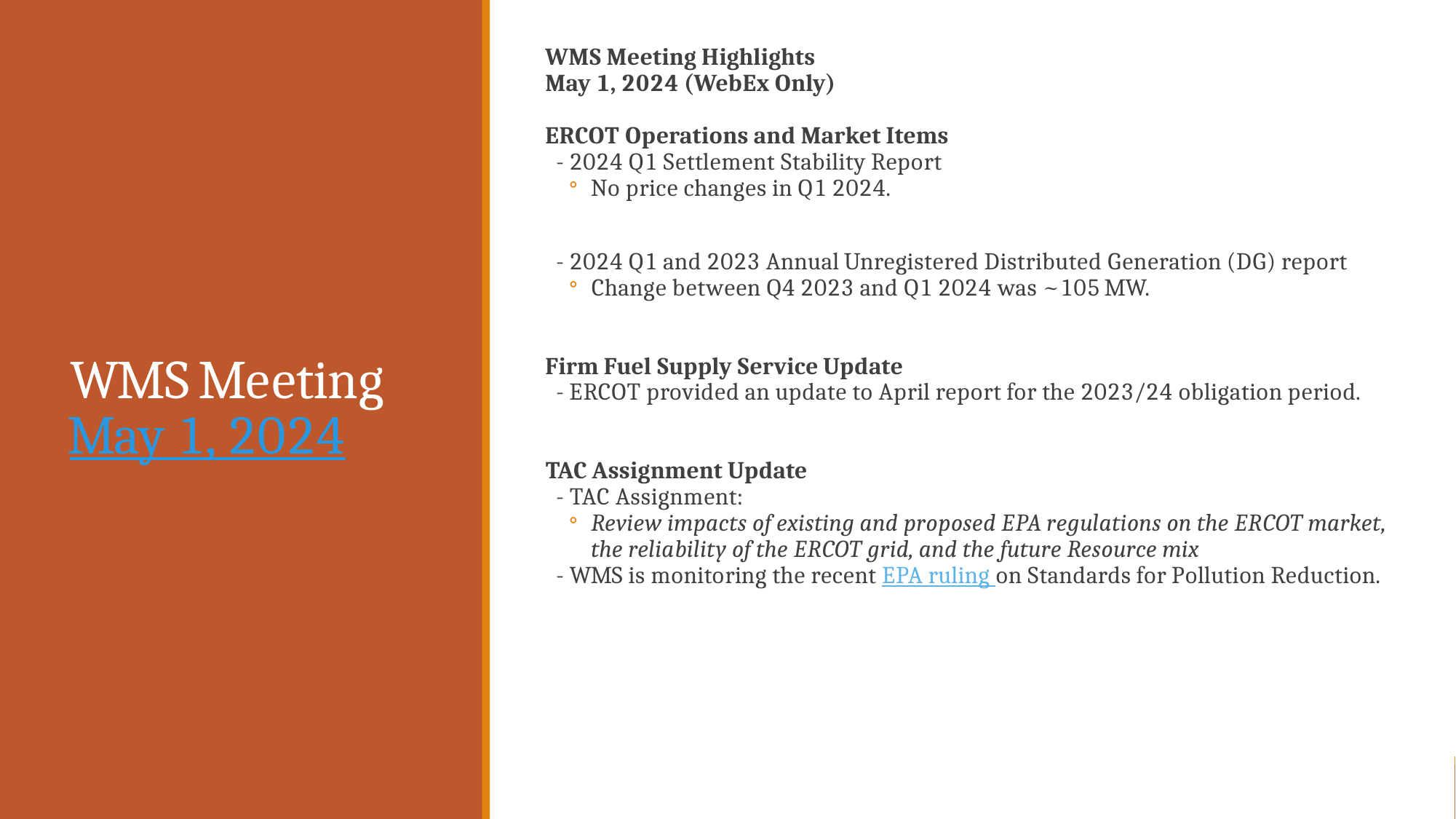

WMS Meeting Highlights
May 1, 2024 (WebEx Only)

ERCOT Operations and Market Items
- 2024 Q1 Settlement Stability Report
No price changes in Q1 2024.

- 2024 Q1 and 2023 Annual Unregistered Distributed Generation (DG) report
Change between Q4 2023 and Q1 2024 was ~105 MW.

Firm Fuel Supply Service Update
- ERCOT provided an update to April report for the 2023/24 obligation period.

TAC Assignment Update
- TAC Assignment:
Review impacts of existing and proposed EPA regulations on the ERCOT market, the reliability of the ERCOT grid, and the future Resource mix
- WMS is monitoring the recent EPA ruling on Standards for Pollution Reduction.

# WMS Meeting  May 1, 2024